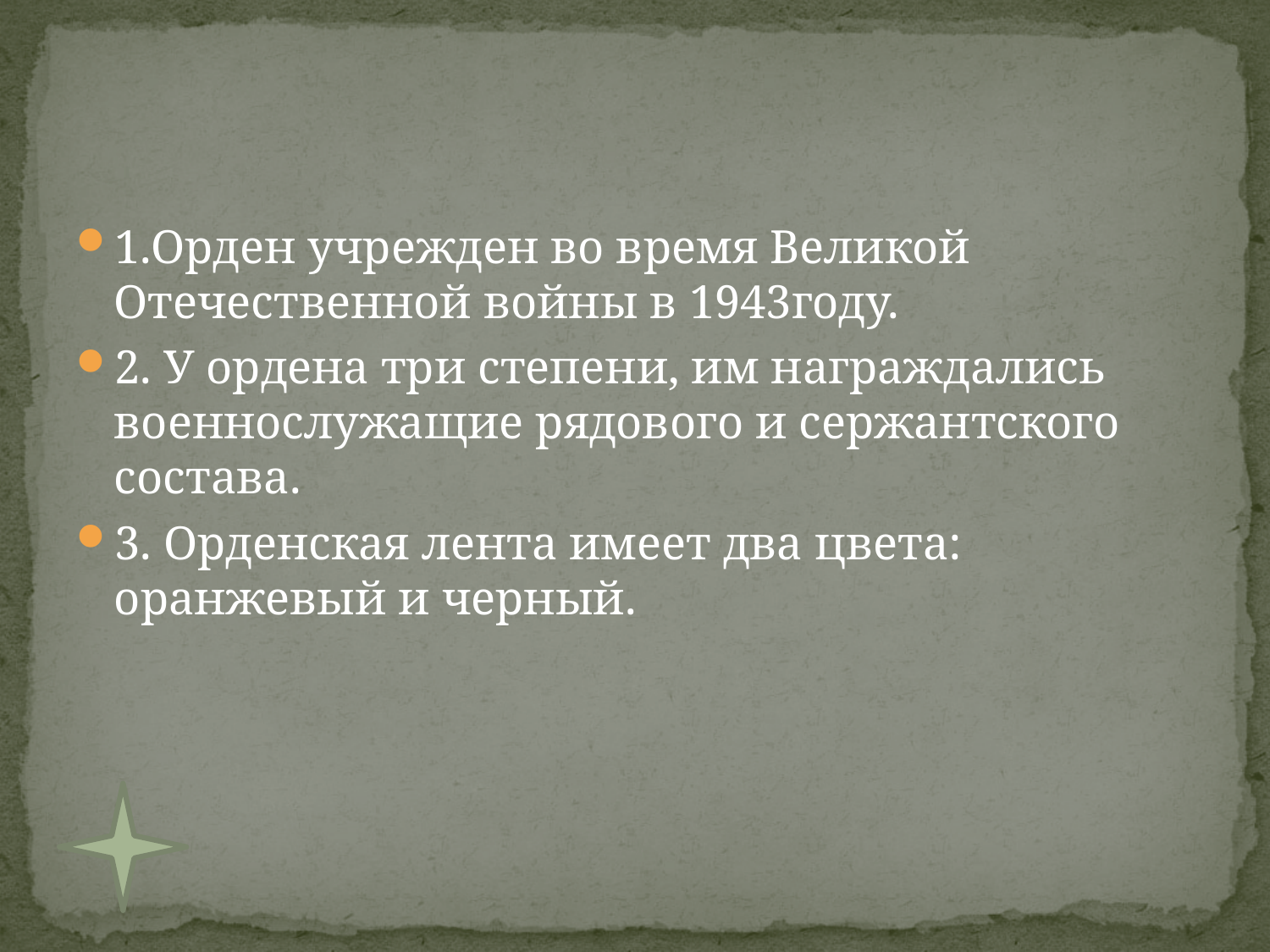

#
1.Орден учрежден во время Великой Отечественной войны в 1943году.
2. У ордена три степени, им награждались военнослужащие рядового и сержантского состава.
3. Орденская лента имеет два цвета: оранжевый и черный.